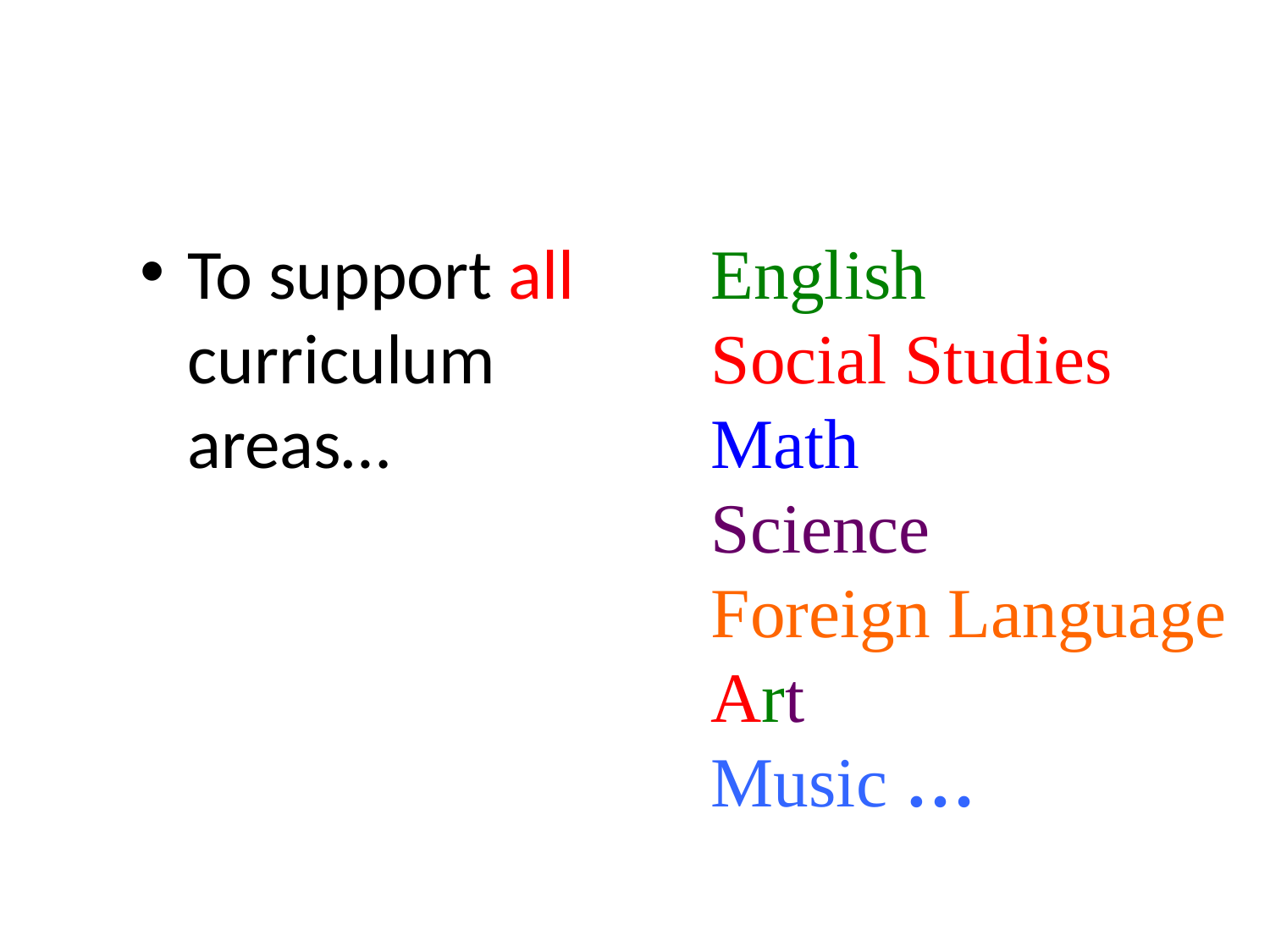

To support all curriculum areas…
English
Social Studies
Math
Science
Foreign Language
Art
Music …